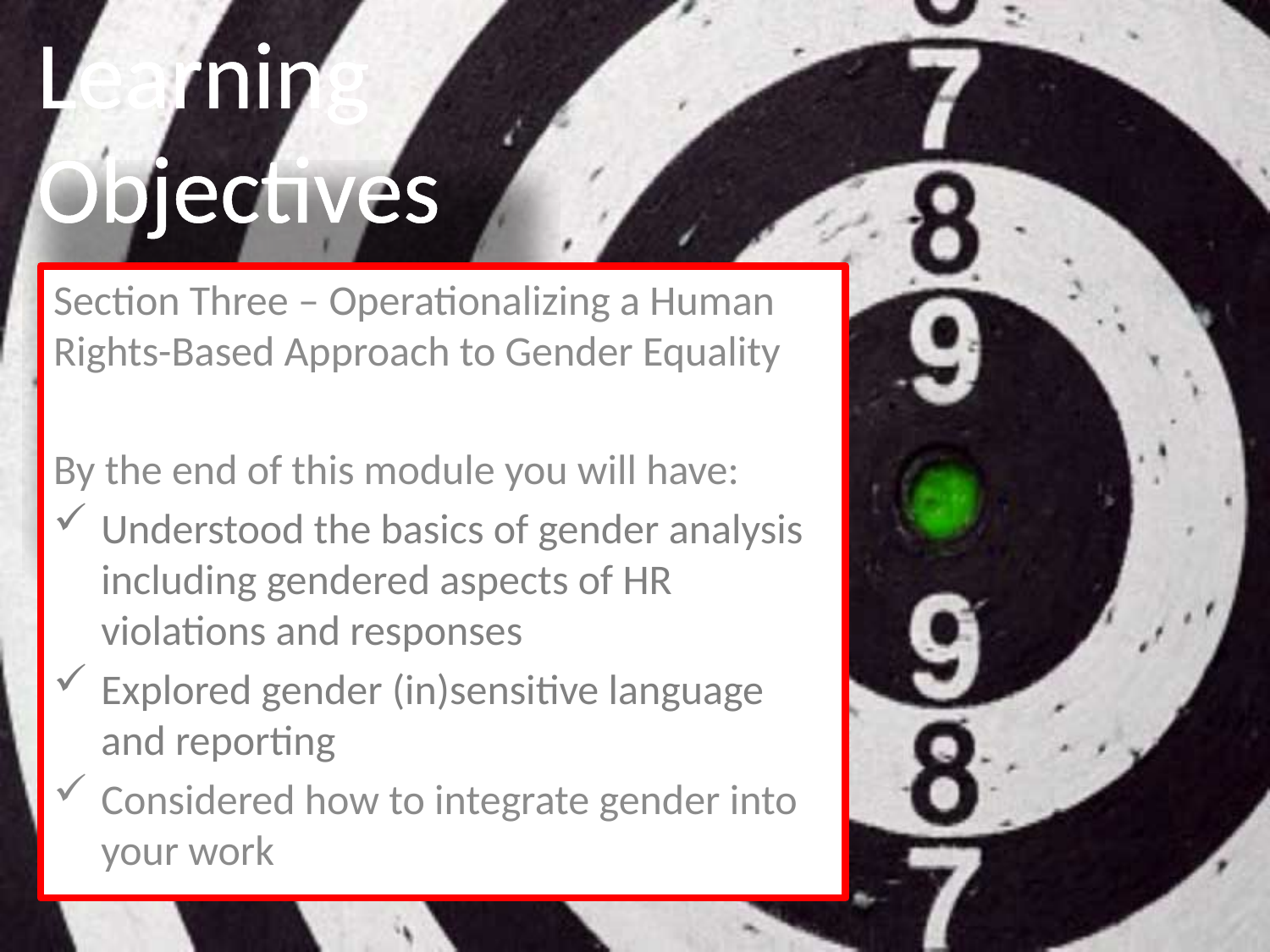

# Learning Objectives
Section Three – Operationalizing a Human Rights-Based Approach to Gender Equality

By the end of this module you will have:
Understood the basics of gender analysis including gendered aspects of HR violations and responses
Explored gender (in)sensitive language and reporting
Considered how to integrate gender into your work